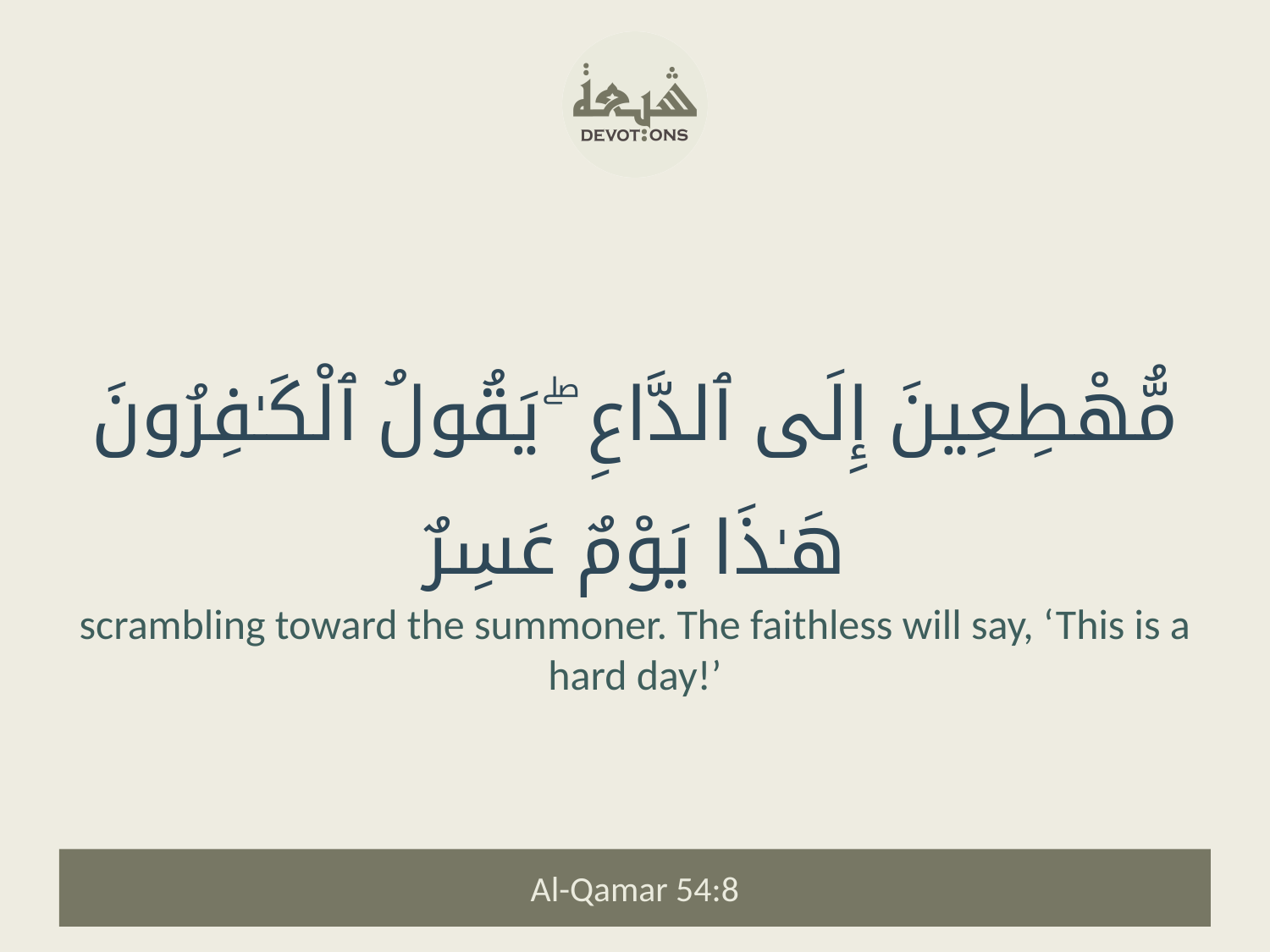

مُّهْطِعِينَ إِلَى ٱلدَّاعِ ۖ يَقُولُ ٱلْكَـٰفِرُونَ هَـٰذَا يَوْمٌ عَسِرٌ
scrambling toward the summoner. The faithless will say, ‘This is a hard day!’
Al-Qamar 54:8